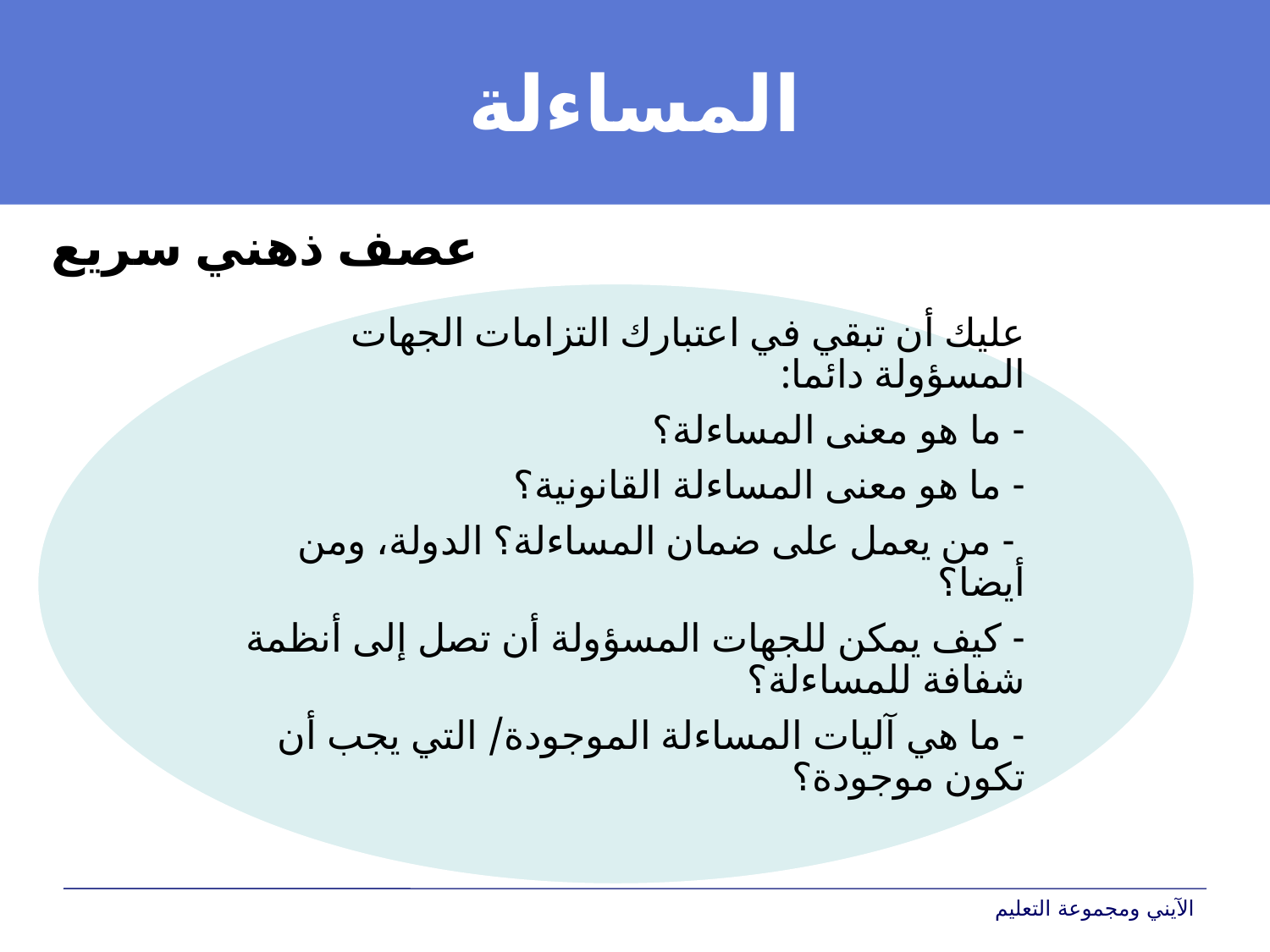

# المساءلة
عصف ذهني سريع
عليك أن تبقي في اعتبارك التزامات الجهات المسؤولة دائما:
- ما هو معنى المساءلة؟
- ما هو معنى المساءلة القانونية؟
 - من يعمل على ضمان المساءلة؟ الدولة، ومن أيضا؟
- كيف يمكن للجهات المسؤولة أن تصل إلى أنظمة شفافة للمساءلة؟
- ما هي آليات المساءلة الموجودة/ التي يجب أن تكون موجودة؟

الآيني ومجموعة التعليم